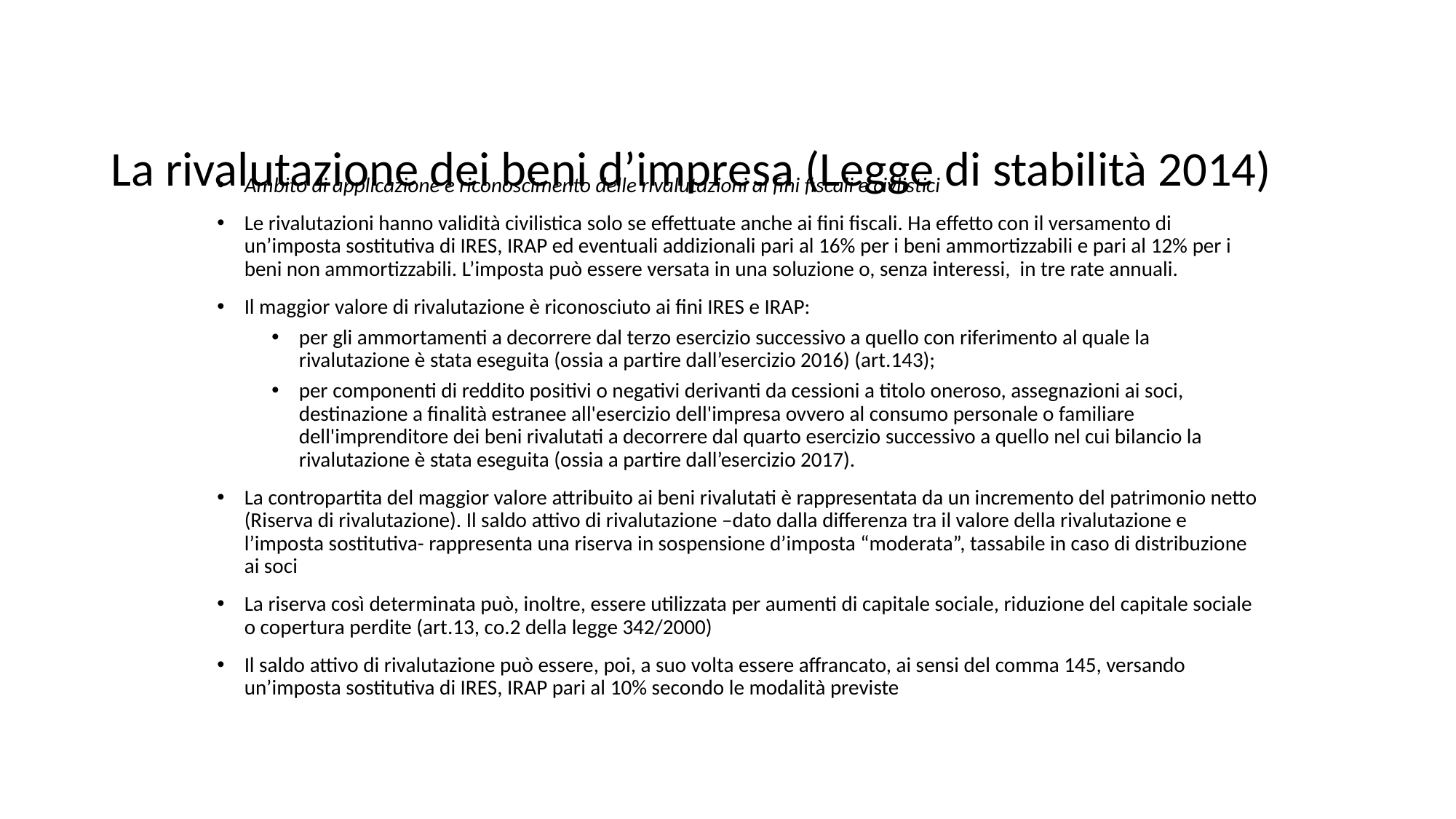

# La rivalutazione dei beni d’impresa (Legge di stabilità 2014)
Ambito di applicazione e riconoscimento delle rivalutazioni ai fini fiscali e civlistici
Le rivalutazioni hanno validità civilistica solo se effettuate anche ai fini fiscali. Ha effetto con il versamento di un’imposta sostitutiva di IRES, IRAP ed eventuali addizionali pari al 16% per i beni ammortizzabili e pari al 12% per i beni non ammortizzabili. L’imposta può essere versata in una soluzione o, senza interessi,  in tre rate annuali.
Il maggior valore di rivalutazione è riconosciuto ai fini IRES e IRAP:
per gli ammortamenti a decorrere dal terzo esercizio successivo a quello con riferimento al quale la rivalutazione è stata eseguita (ossia a partire dall’esercizio 2016) (art.143);
per componenti di reddito positivi o negativi derivanti da cessioni a titolo oneroso, assegnazioni ai soci, destinazione a finalità estranee all'esercizio dell'impresa ovvero al consumo personale o familiare dell'imprenditore dei beni rivalutati a decorrere dal quarto esercizio successivo a quello nel cui bilancio la rivalutazione è stata eseguita (ossia a partire dall’esercizio 2017).
La contropartita del maggior valore attribuito ai beni rivalutati è rappresentata da un incremento del patrimonio netto (Riserva di rivalutazione). Il saldo attivo di rivalutazione –dato dalla differenza tra il valore della rivalutazione e l’imposta sostitutiva- rappresenta una riserva in sospensione d’imposta “moderata”, tassabile in caso di distribuzione ai soci
La riserva così determinata può, inoltre, essere utilizzata per aumenti di capitale sociale, riduzione del capitale sociale o copertura perdite (art.13, co.2 della legge 342/2000)
Il saldo attivo di rivalutazione può essere, poi, a suo volta essere affrancato, ai sensi del comma 145, versando un’imposta sostitutiva di IRES, IRAP pari al 10% secondo le modalità previste